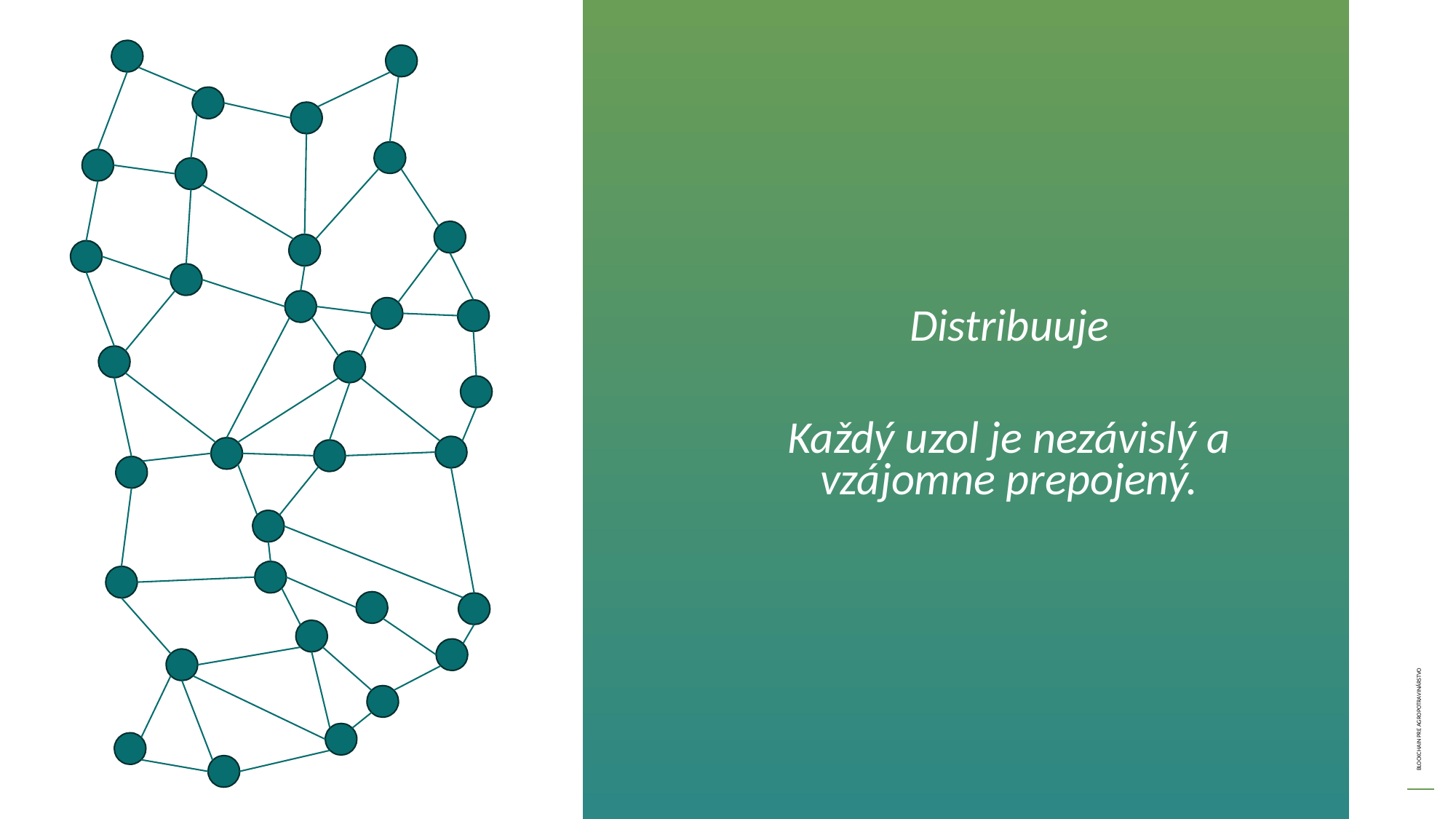

Distribuuje

Každý uzol je nezávislý a vzájomne prepojený.